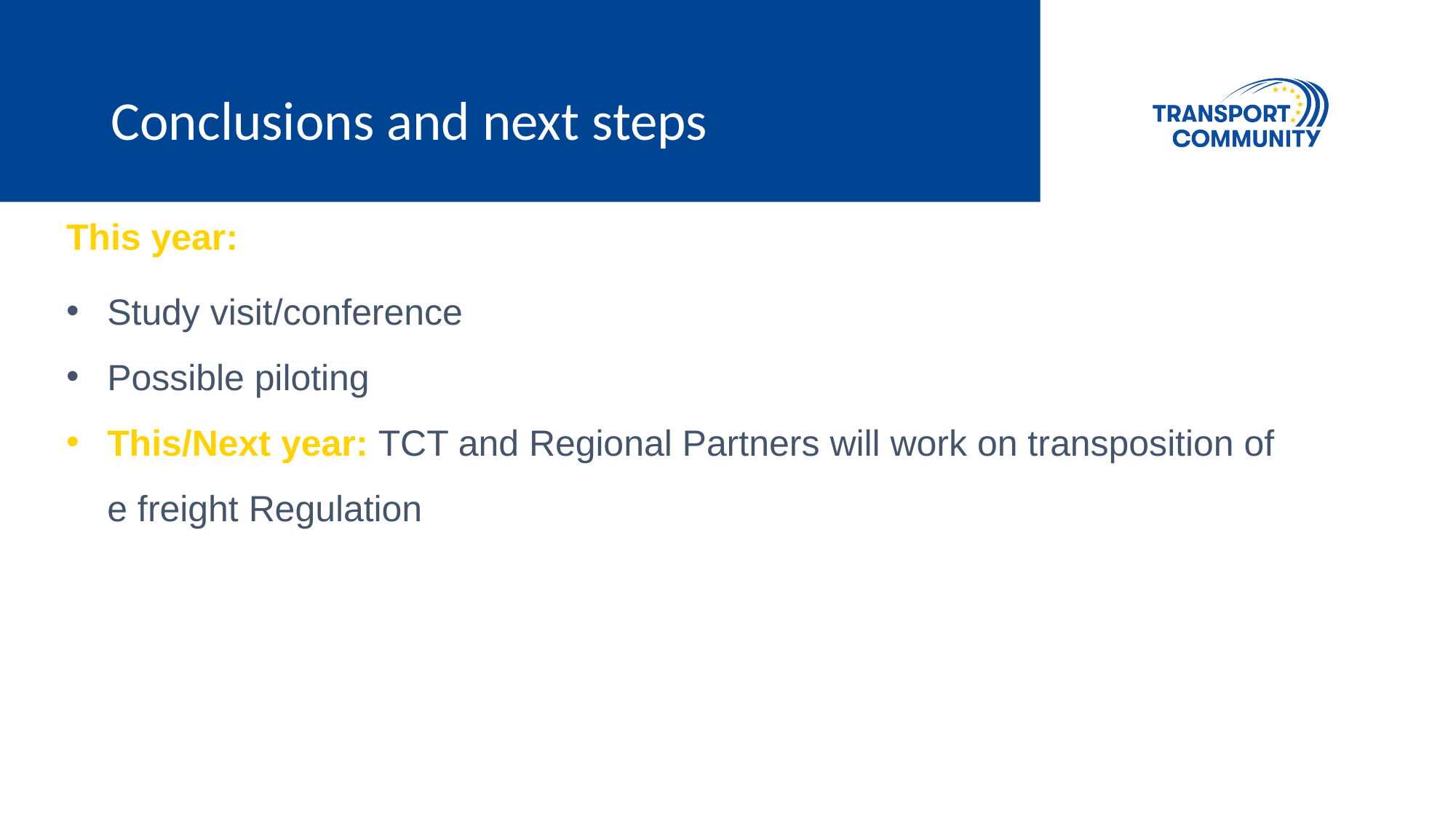

# Conclusions and next steps
This year:
Study visit/conference
Possible piloting
This/Next year: TCT and Regional Partners will work on transposition of e freight Regulation